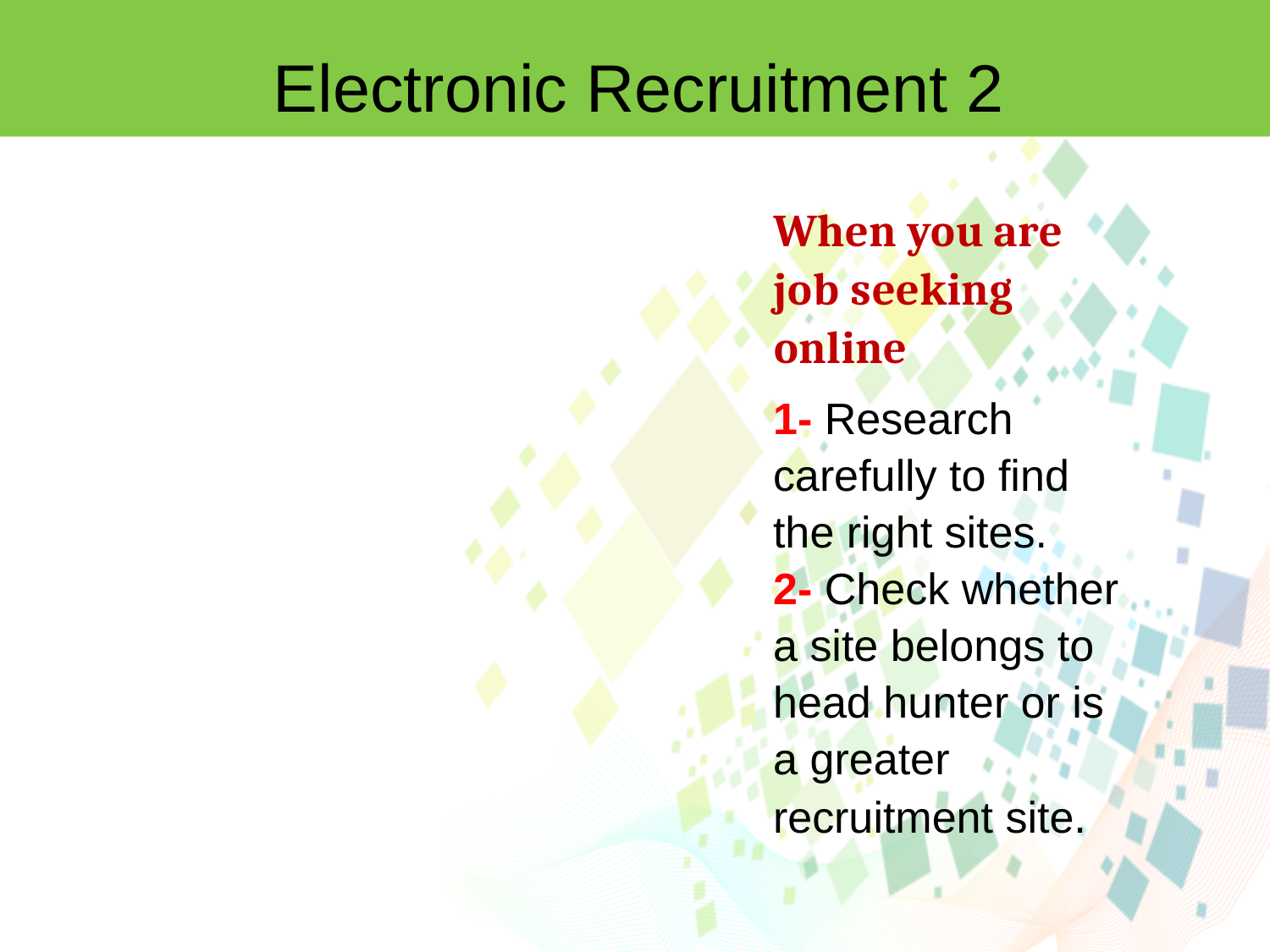

Electronic Recruitment 2
When you are job seeking online
1- Research carefully to find the right sites.
2- Check whether a site belongs to head hunter or is a greater recruitment site.